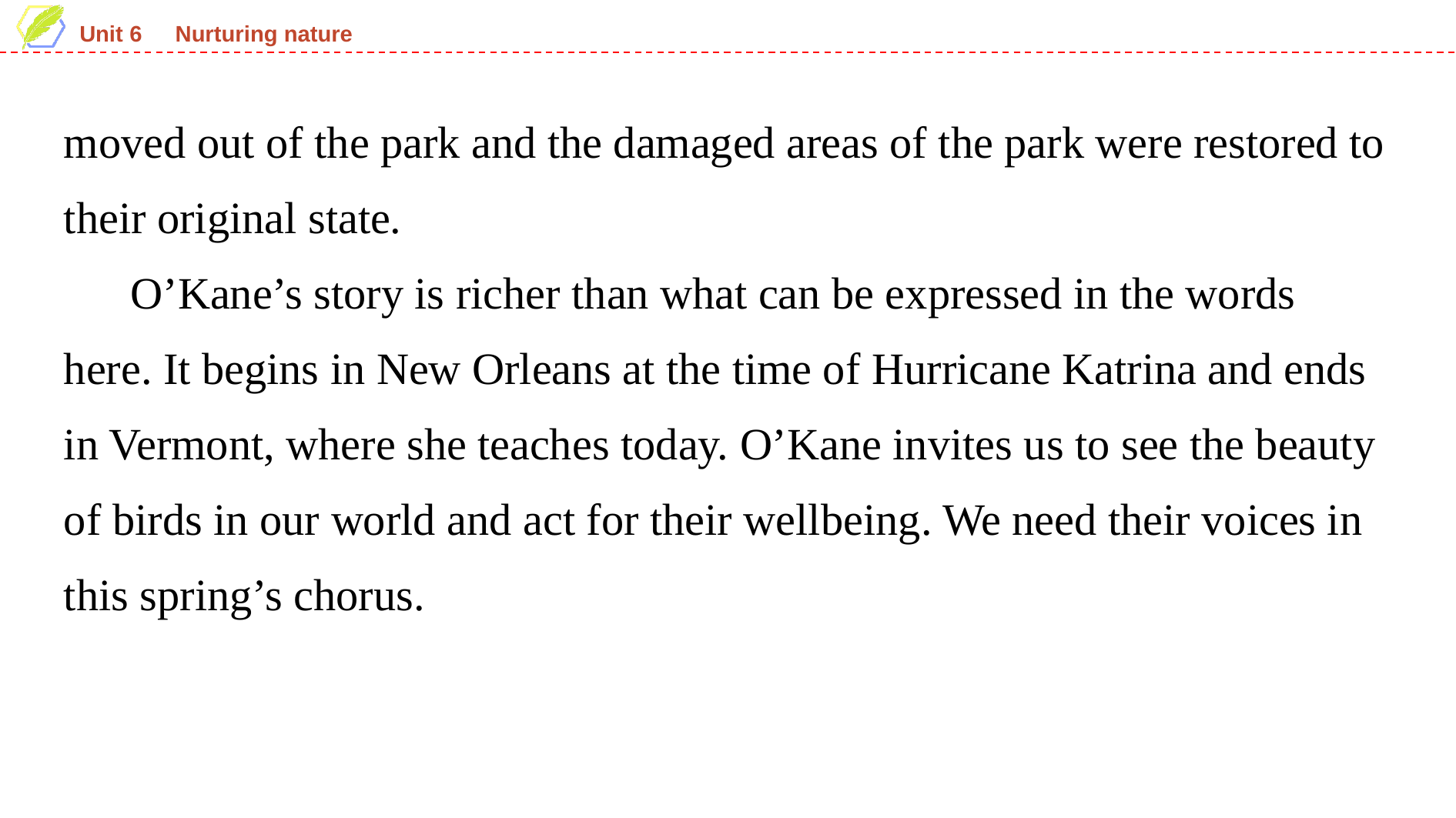

moved out of the park and the damaged areas of the park were restored to their original state.
      O’Kane’s story is richer than what can be expressed in the words here. It begins in New Orleans at the time of Hurricane Katrina and ends in Vermont, where she teaches today. O’Kane invites us to see the beauty of birds in our world and act for their well­being. We need their voices in this spring’s chorus.